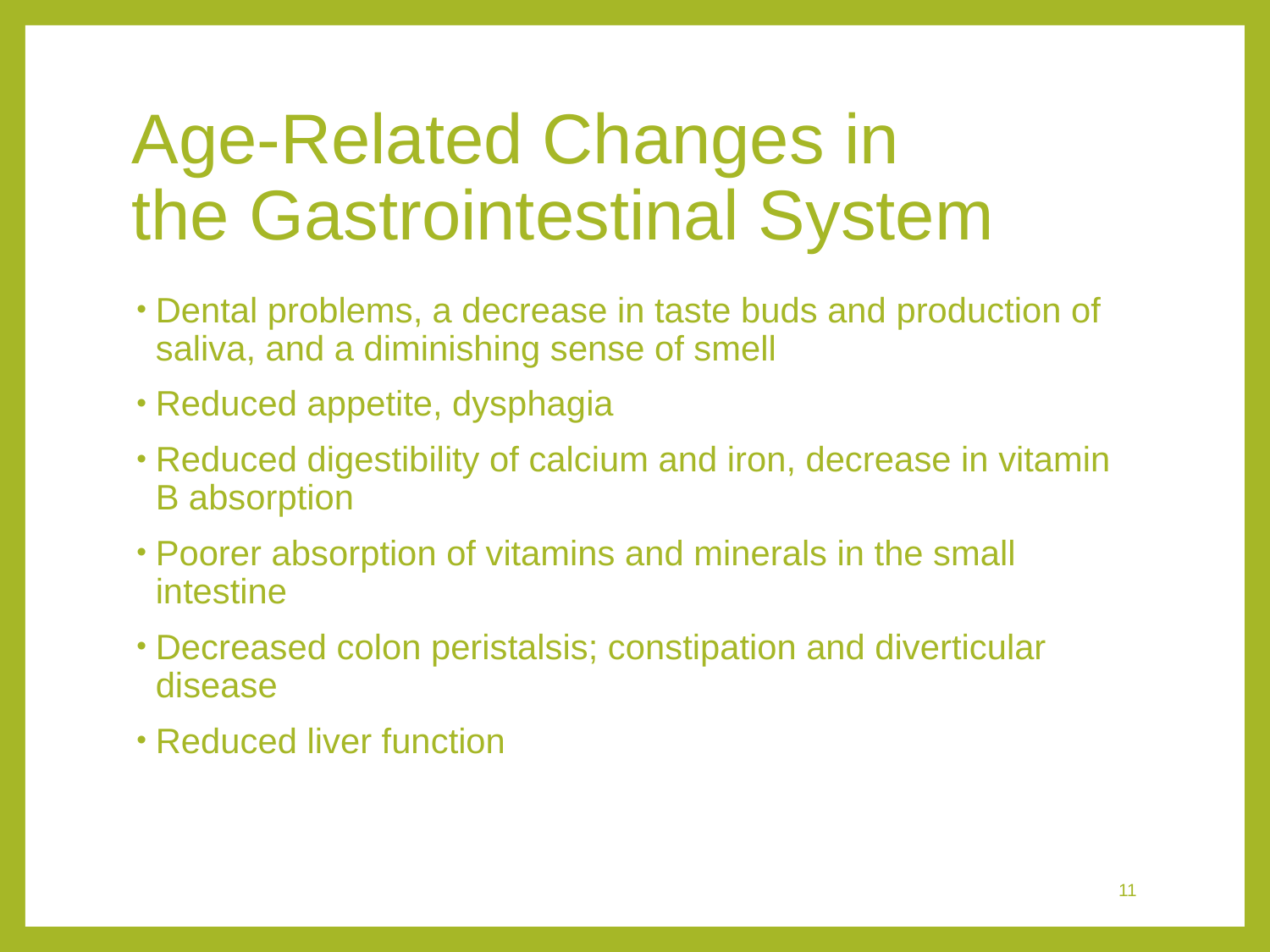

# Age-Related Changes in the Gastrointestinal System
Dental problems, a decrease in taste buds and production of saliva, and a diminishing sense of smell
Reduced appetite, dysphagia
Reduced digestibility of calcium and iron, decrease in vitamin B absorption
Poorer absorption of vitamins and minerals in the small intestine
Decreased colon peristalsis; constipation and diverticular disease
Reduced liver function
 11